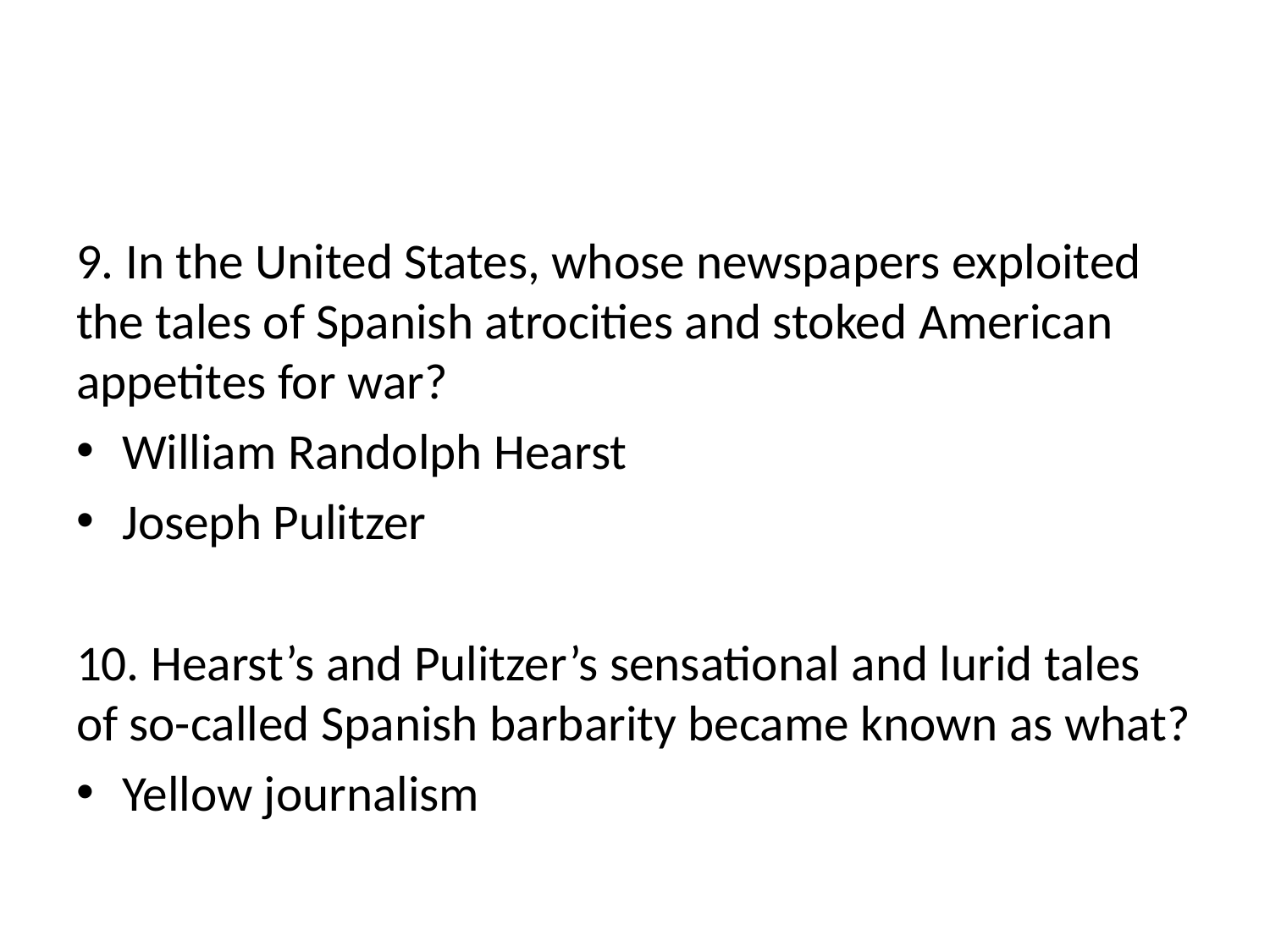

#
9. In the United States, whose newspapers exploited the tales of Spanish atrocities and stoked American appetites for war?
William Randolph Hearst
Joseph Pulitzer

10. Hearst’s and Pulitzer’s sensational and lurid tales of so-called Spanish barbarity became known as what?
Yellow journalism